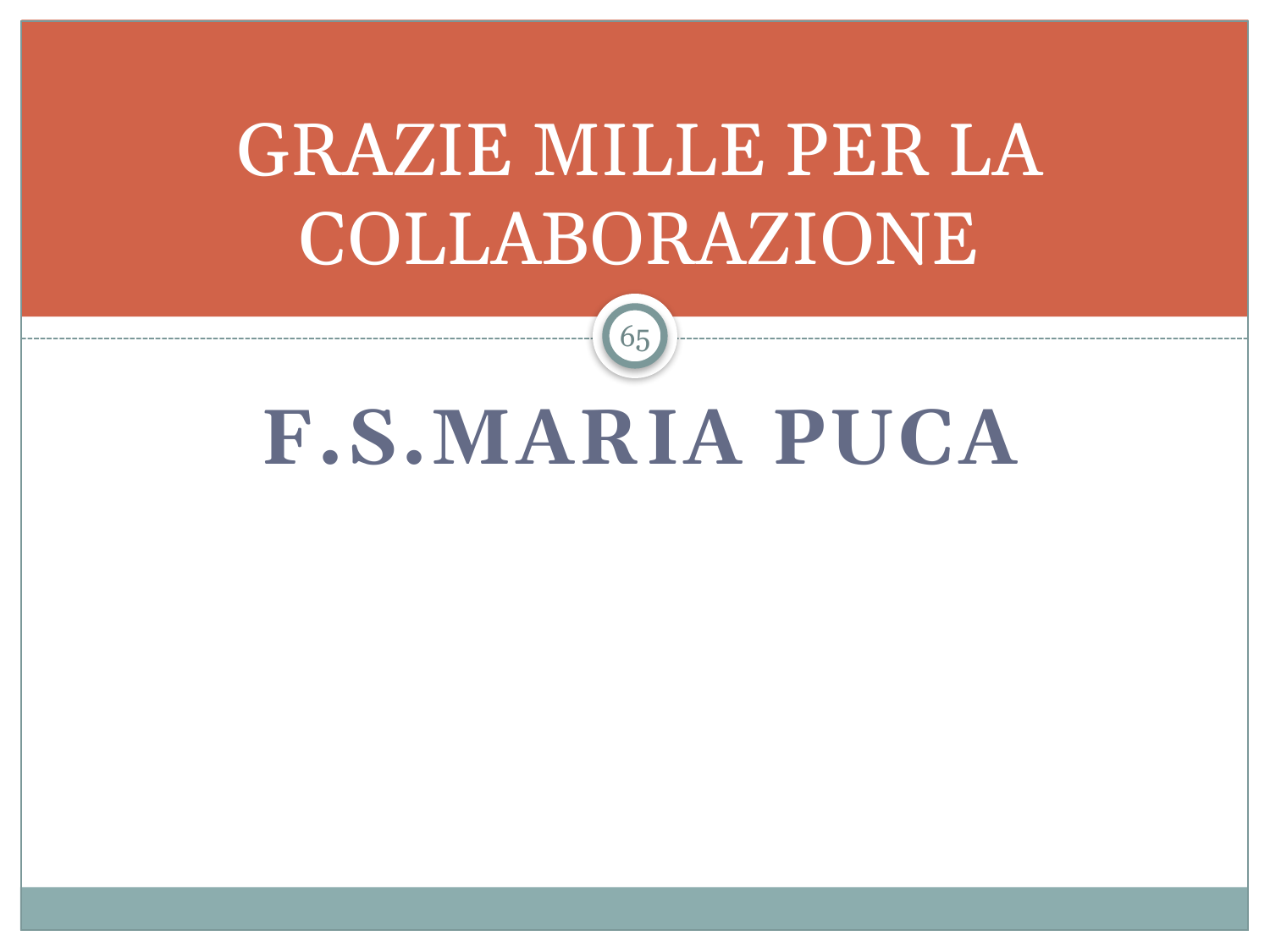

# GRAZIE MILLE PER LA COLLABORAZIONE
65
F.S.MARIA PUCA